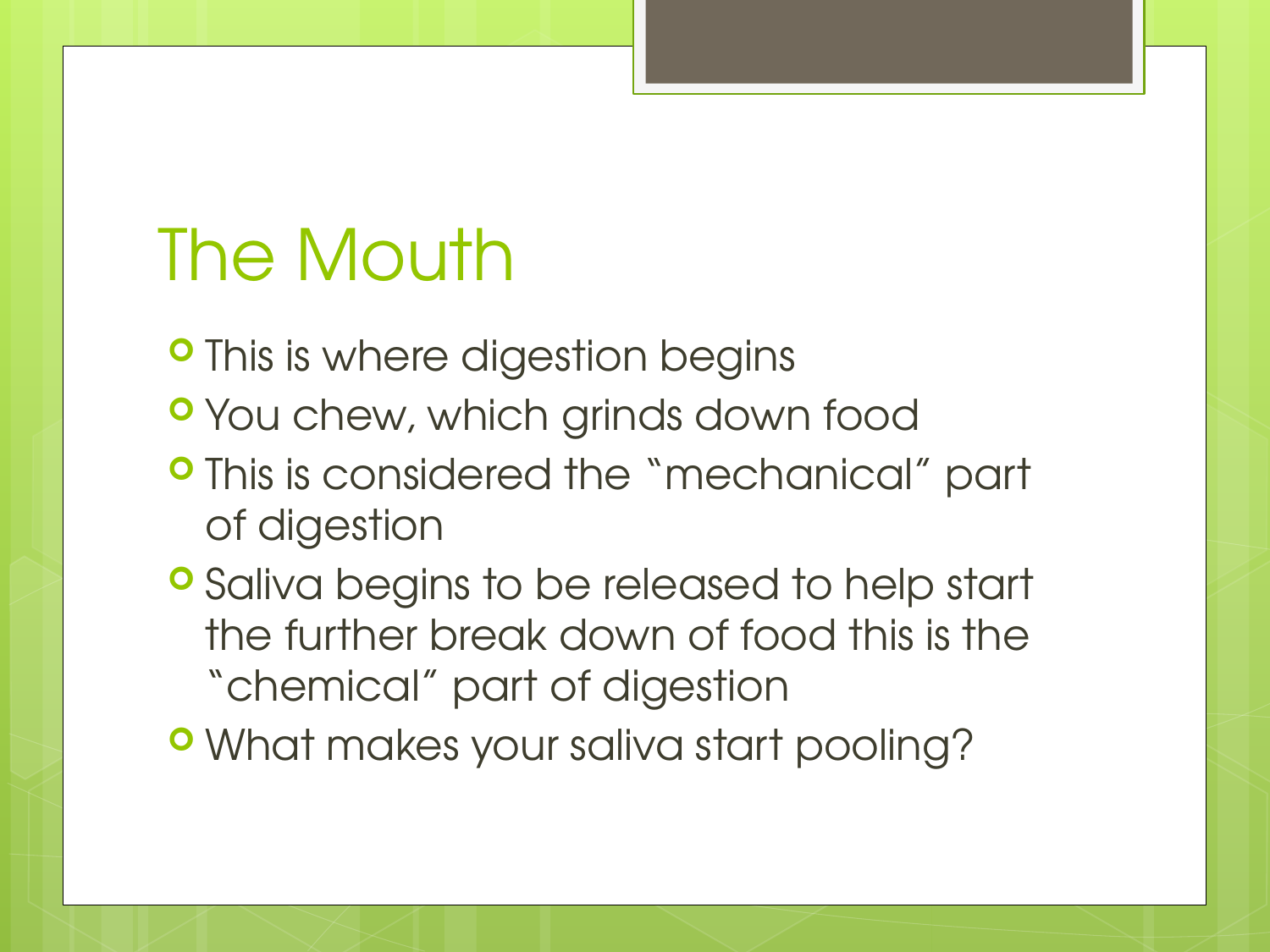

# The Mouth
This is where digestion begins
You chew, which grinds down food
This is considered the “mechanical” part of digestion
Saliva begins to be released to help start the further break down of food this is the “chemical” part of digestion
What makes your saliva start pooling?